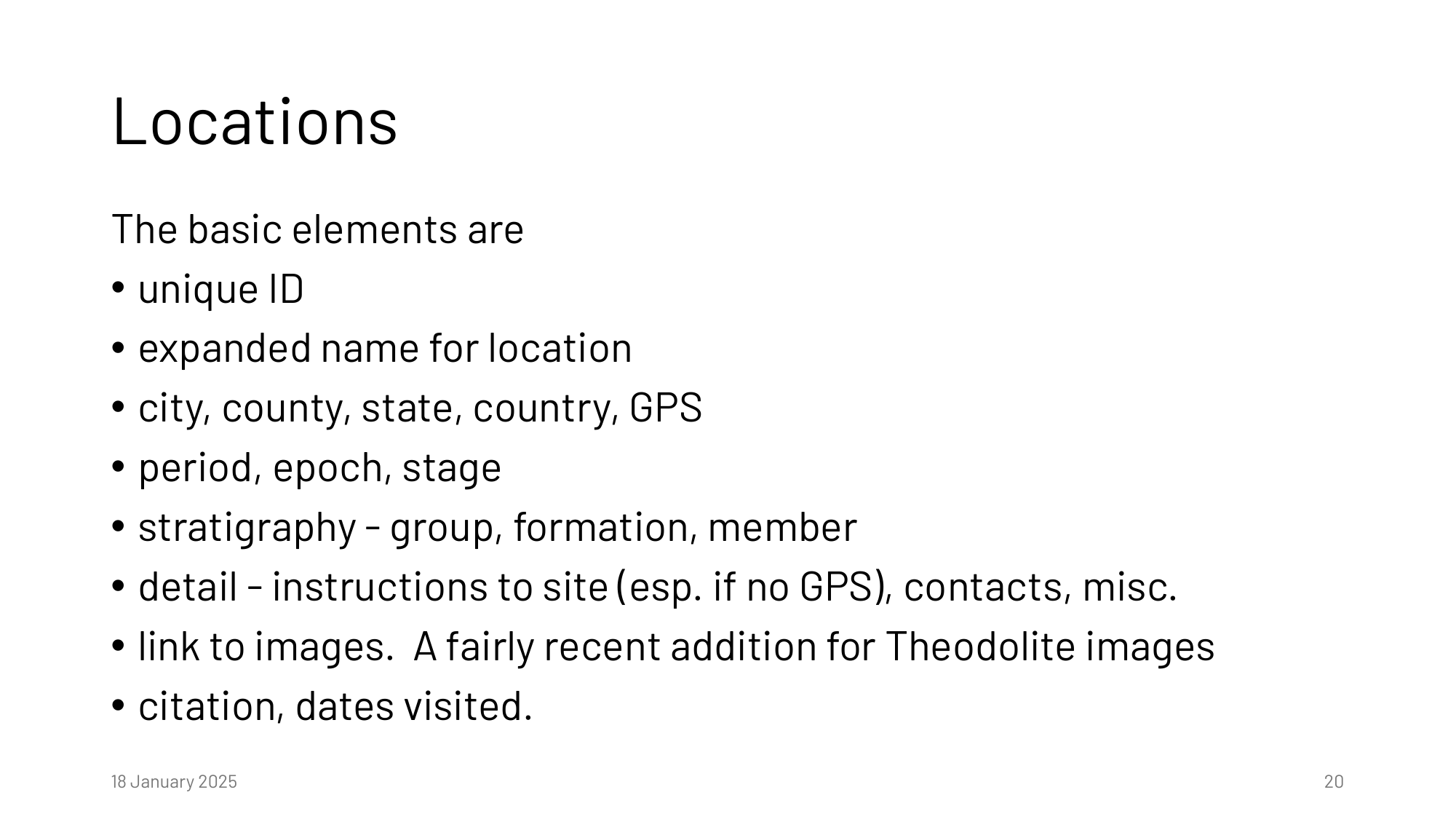

# Locations
The basic elements are
unique ID
expanded name for location
city, county, state, country, GPS
period, epoch, stage
stratigraphy - group, formation, member
detail - instructions to site (esp. if no GPS), contacts, misc.
link to images.  A fairly recent addition for Theodolite images
citation, dates visited.

18 January 2025
20